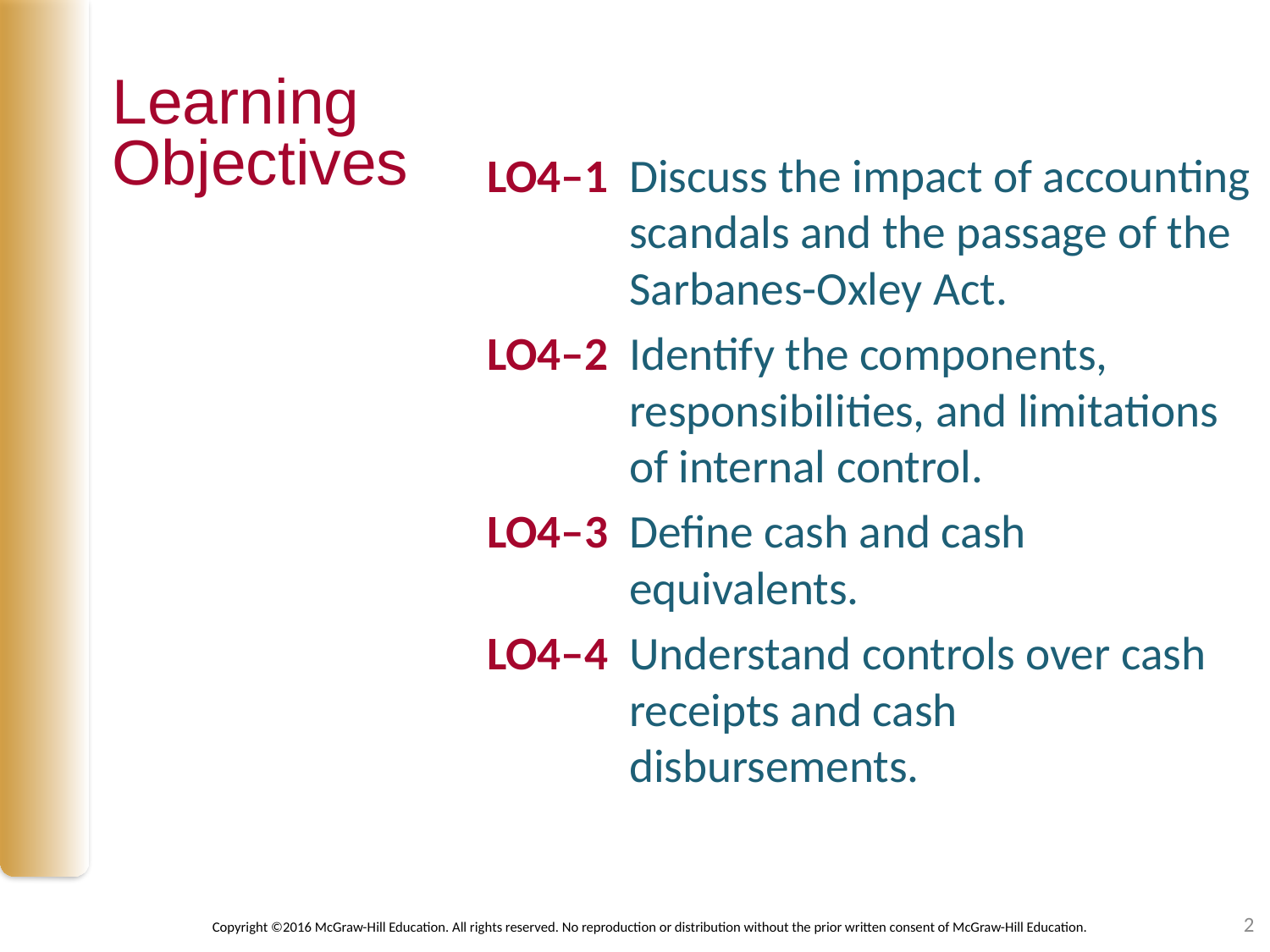

LO4–1	Discuss the impact of accounting scandals and the passage of the Sarbanes-Oxley Act.
LO4–2	Identify the components, responsibilities, and limitations of internal control.
LO4–3	Define cash and cash equivalents.
LO4–4	Understand controls over cash receipts and cash disbursements.
2
Copyright ©2016 McGraw-Hill Education. All rights reserved. No reproduction or distribution without the prior written consent of McGraw-Hill Education.